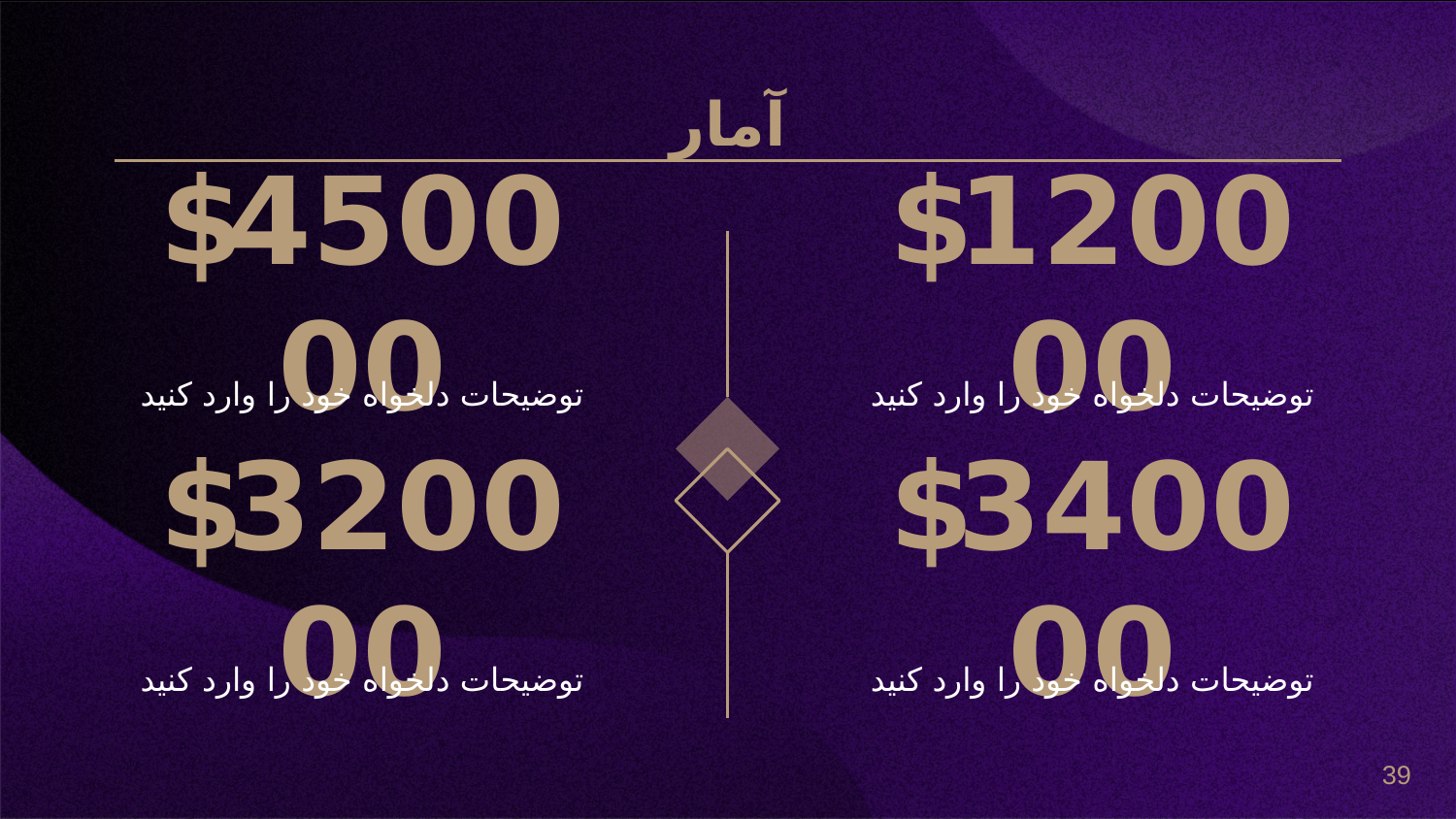

آمار
# $450000
$120000
توضیحات دلخواه خود را وارد کنید
توضیحات دلخواه خود را وارد کنید

$320000
$340000
توضیحات دلخواه خود را وارد کنید
توضیحات دلخواه خود را وارد کنید
39